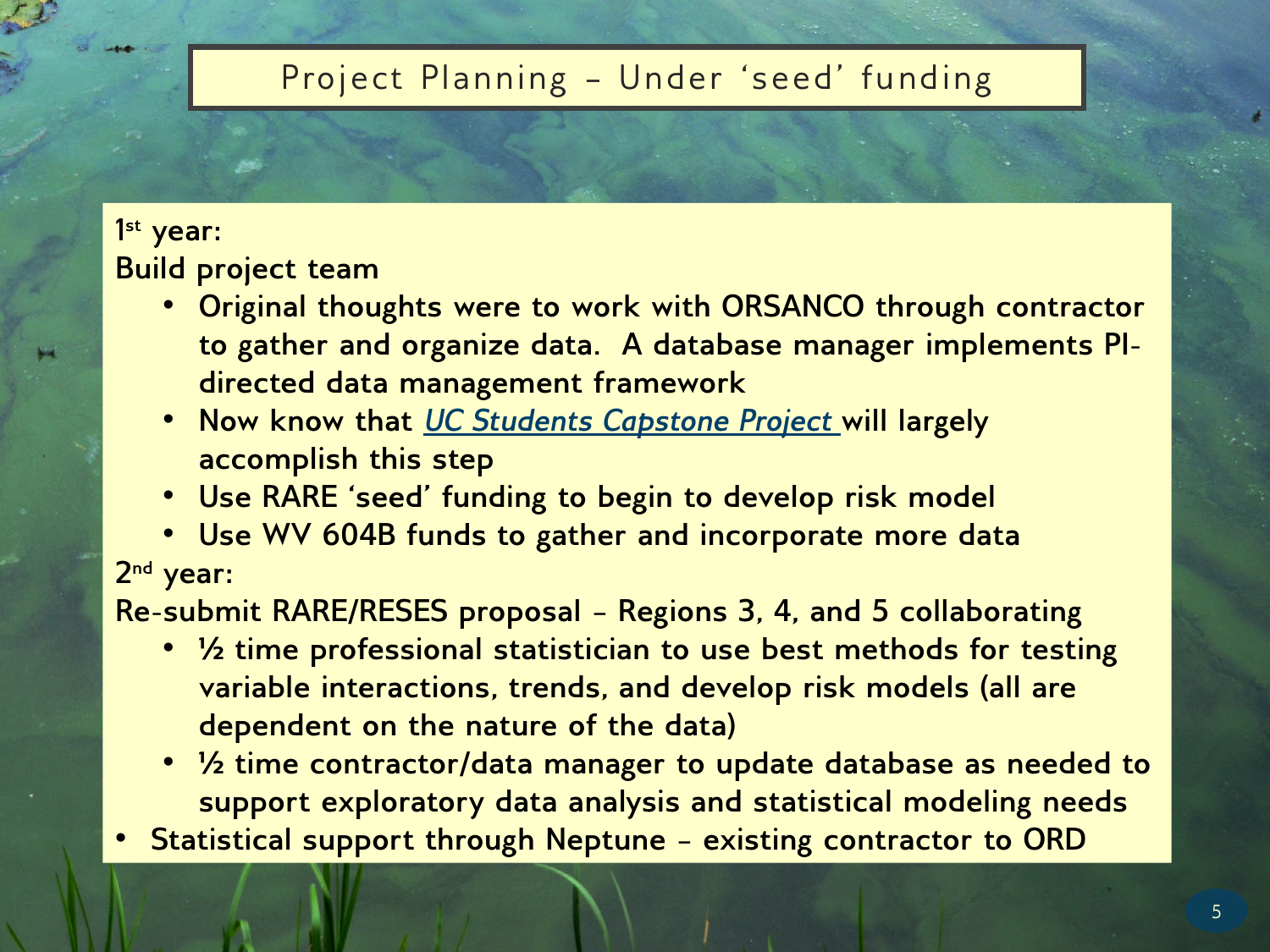

Project Planning – Under ‘seed’ funding
1st year:
Build project team
Original thoughts were to work with ORSANCO through contractor to gather and organize data.  A database manager implements PI-directed data management framework
Now know that UC Students Capstone Project will largely accomplish this step
Use RARE ‘seed’ funding to begin to develop risk model
Use WV 604B funds to gather and incorporate more data
2nd year:
Re-submit RARE/RESES proposal – Regions 3, 4, and 5 collaborating
½ time professional statistician to use best methods for testing variable interactions, trends, and develop risk models (all are dependent on the nature of the data)
½ time contractor/data manager to update database as needed to support exploratory data analysis and statistical modeling needs
Statistical support through Neptune – existing contractor to ORD
5